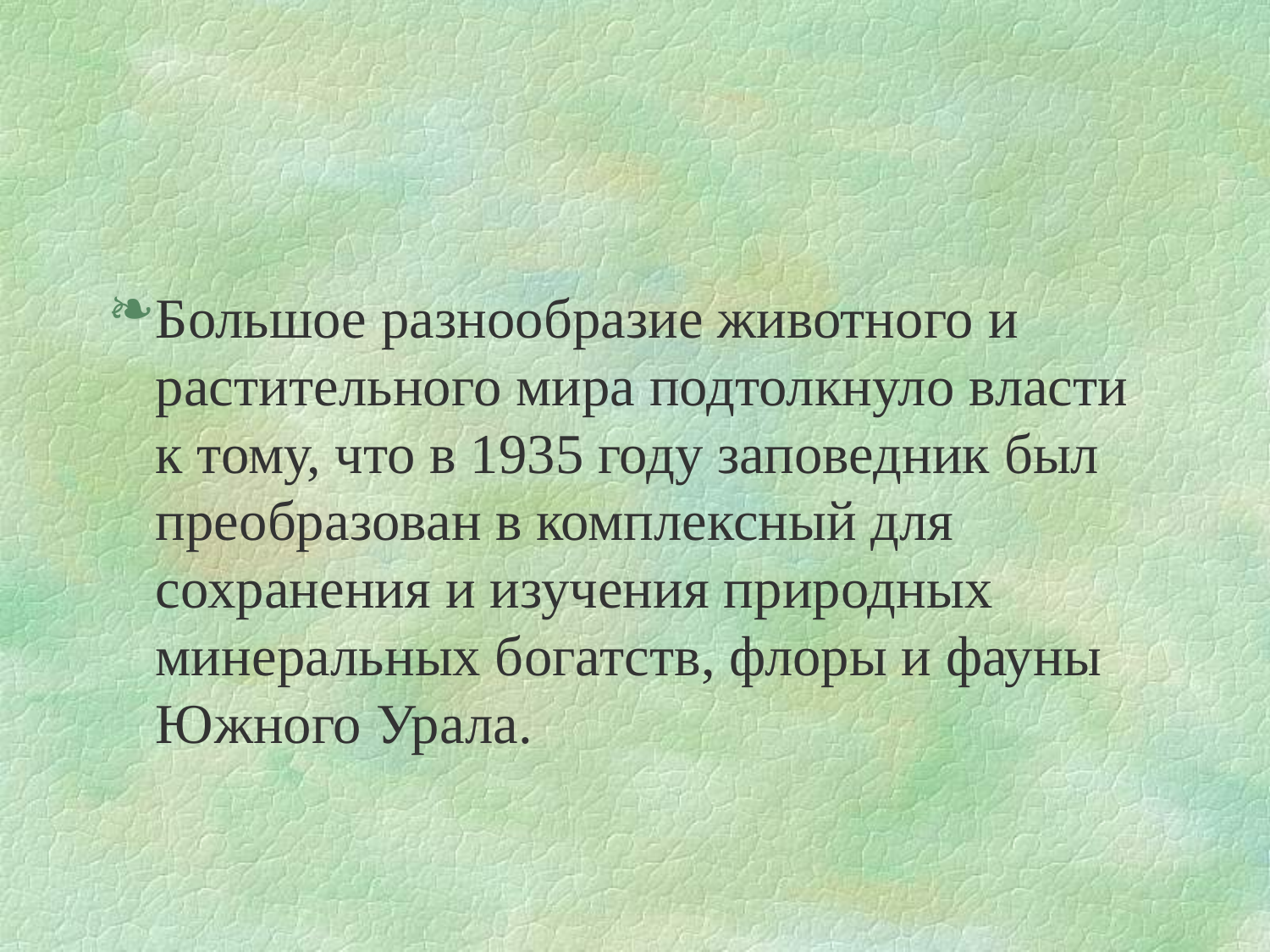

Большое разнообразие животного и растительного мира подтолкнуло власти к тому, что в 1935 году заповедник был преобразован в комплексный для сохранения и изучения природных минеральных богатств, флоры и фауны Южного Урала.